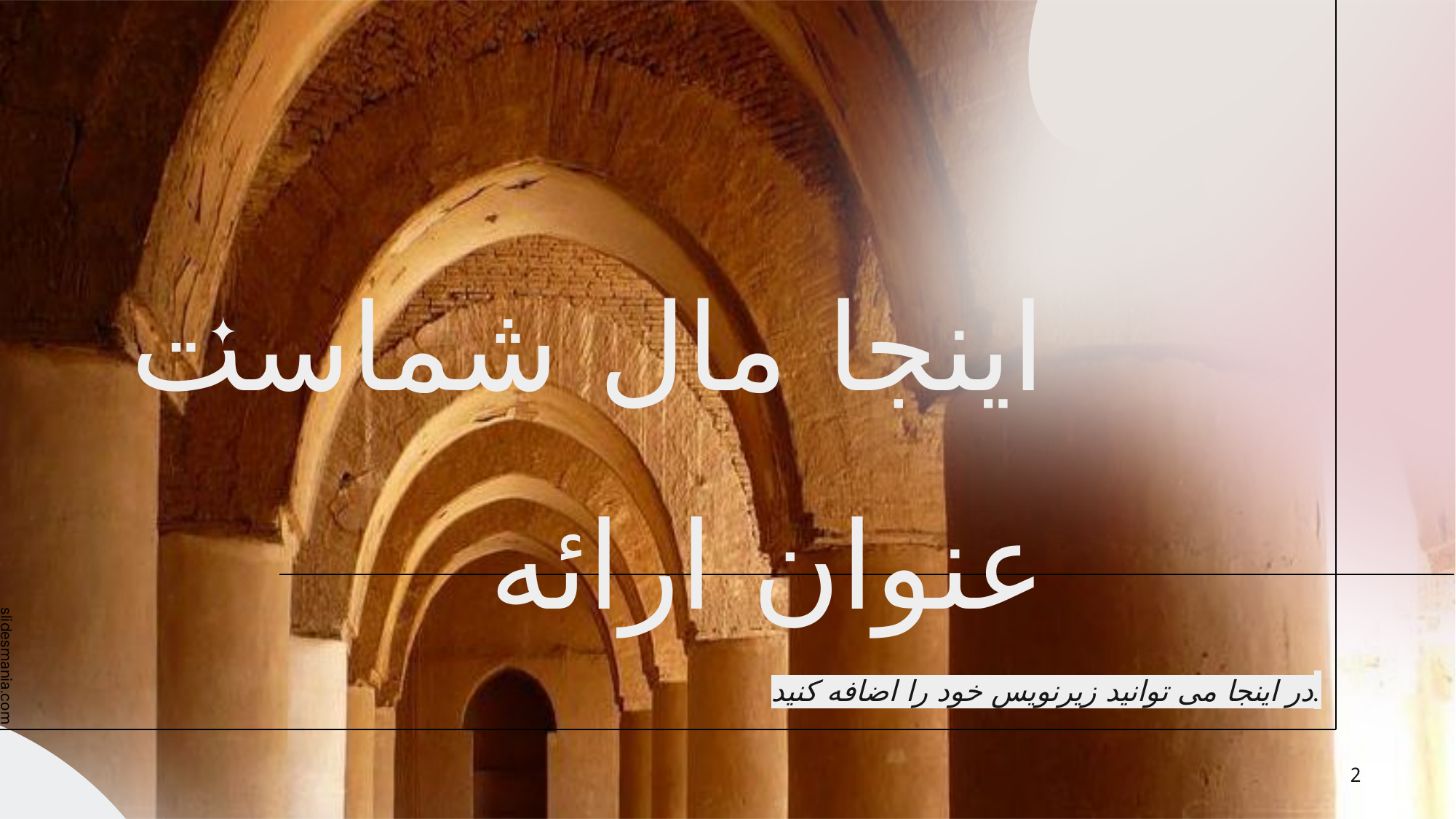

# اینجا مال شماست عنوان ارائه

در اینجا می توانید زیرنویس خود را اضافه کنید.
2